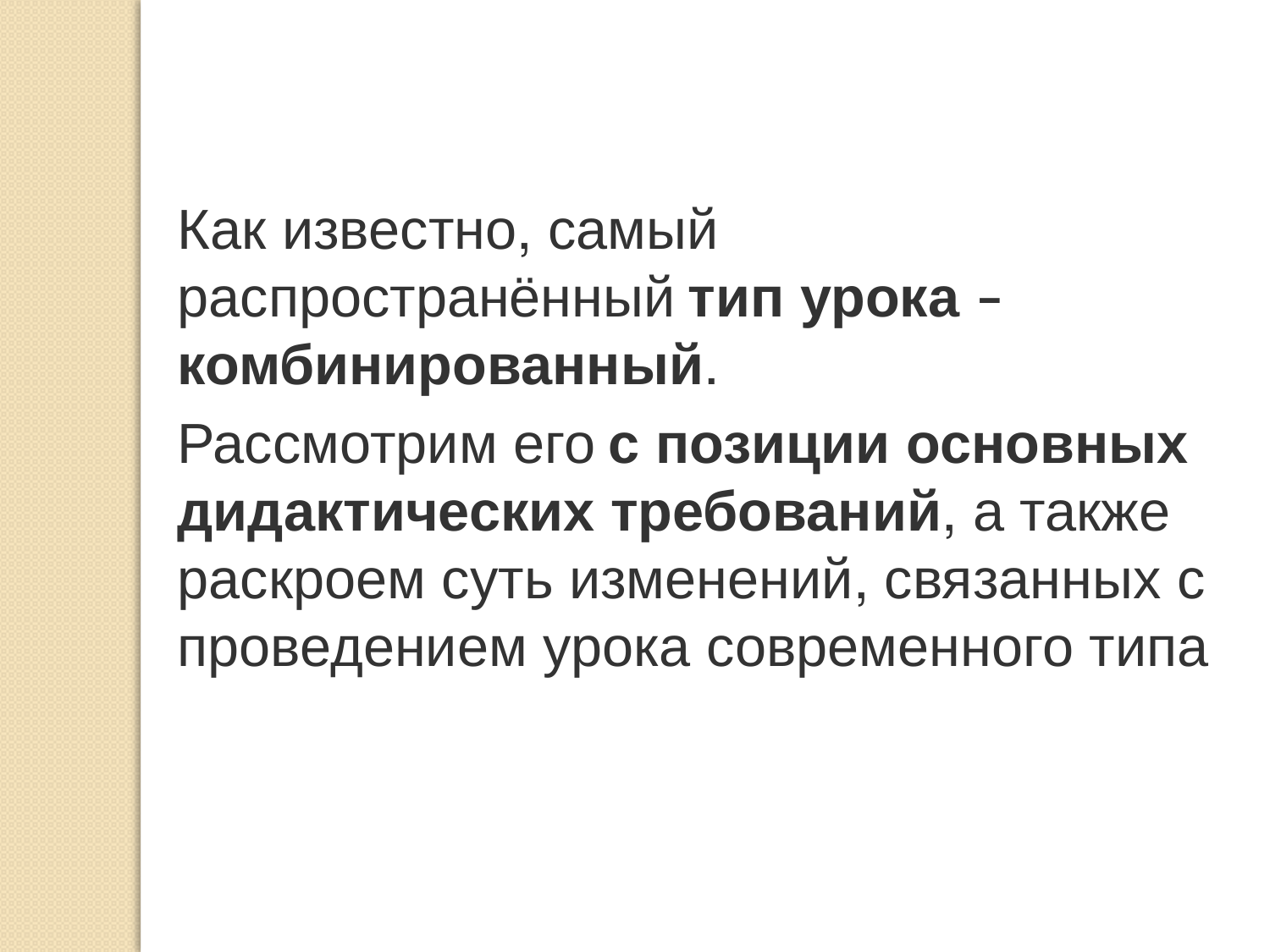

Как известно, самый распространённый тип урока – комбинированный.
Рассмотрим его с позиции основных дидактических требований, а также раскроем суть изменений, связанных с проведением урока современного типа